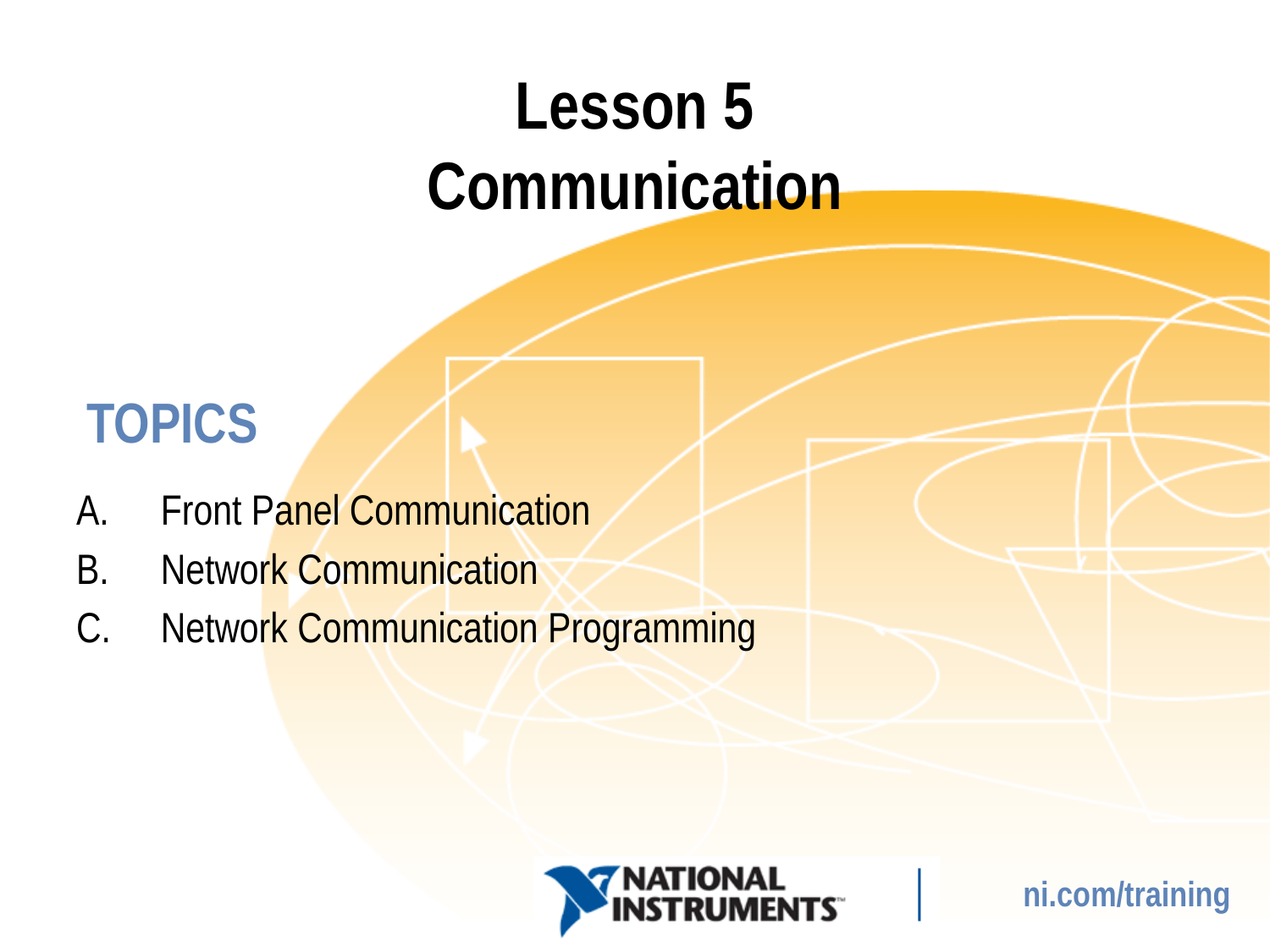

# Lesson 5 Communication
Front Panel Communication
Network Communication
Network Communication Programming